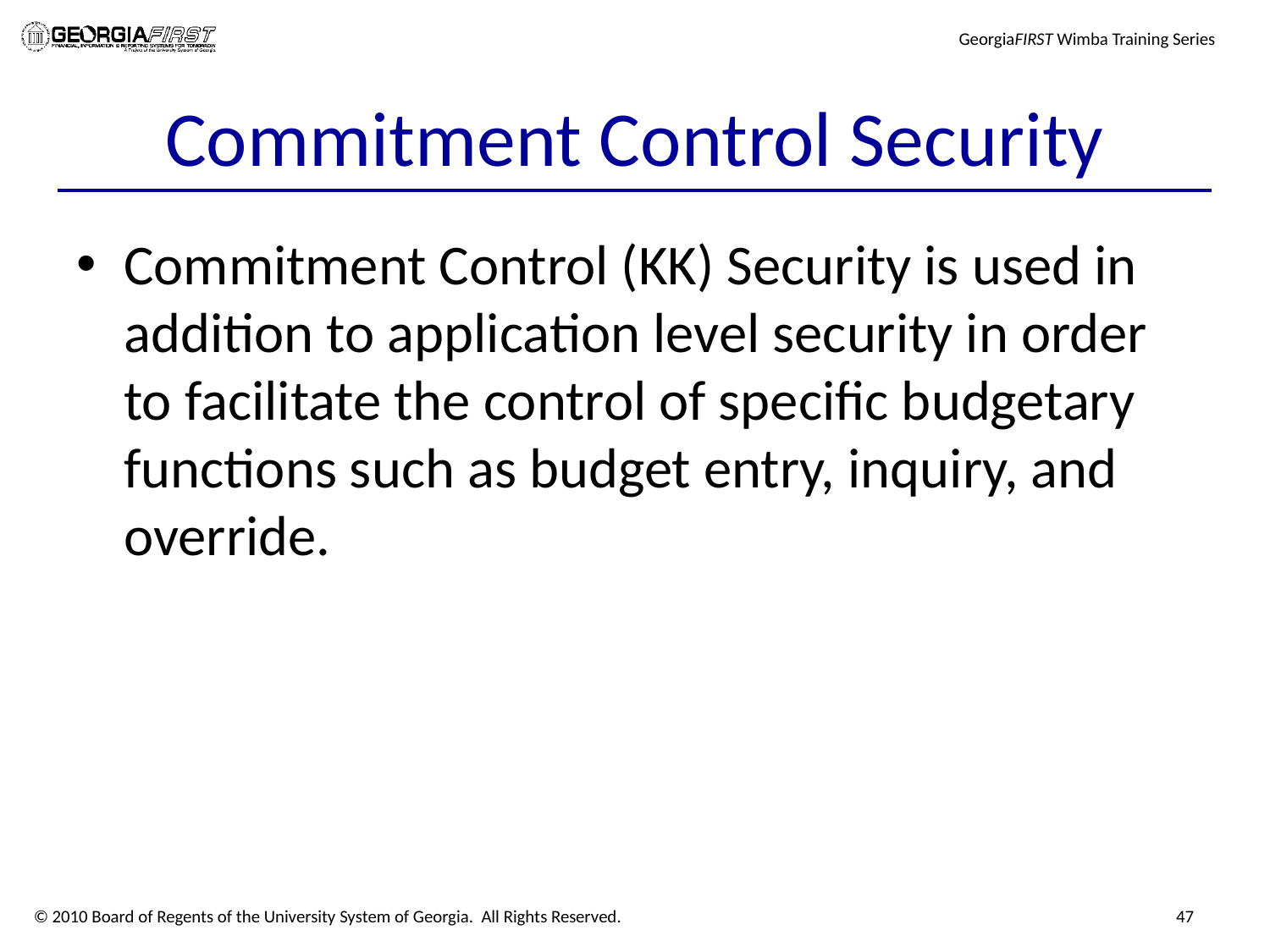

# Commitment Control Security
Commitment Control (KK) Security is used in addition to application level security in order to facilitate the control of specific budgetary functions such as budget entry, inquiry, and override.